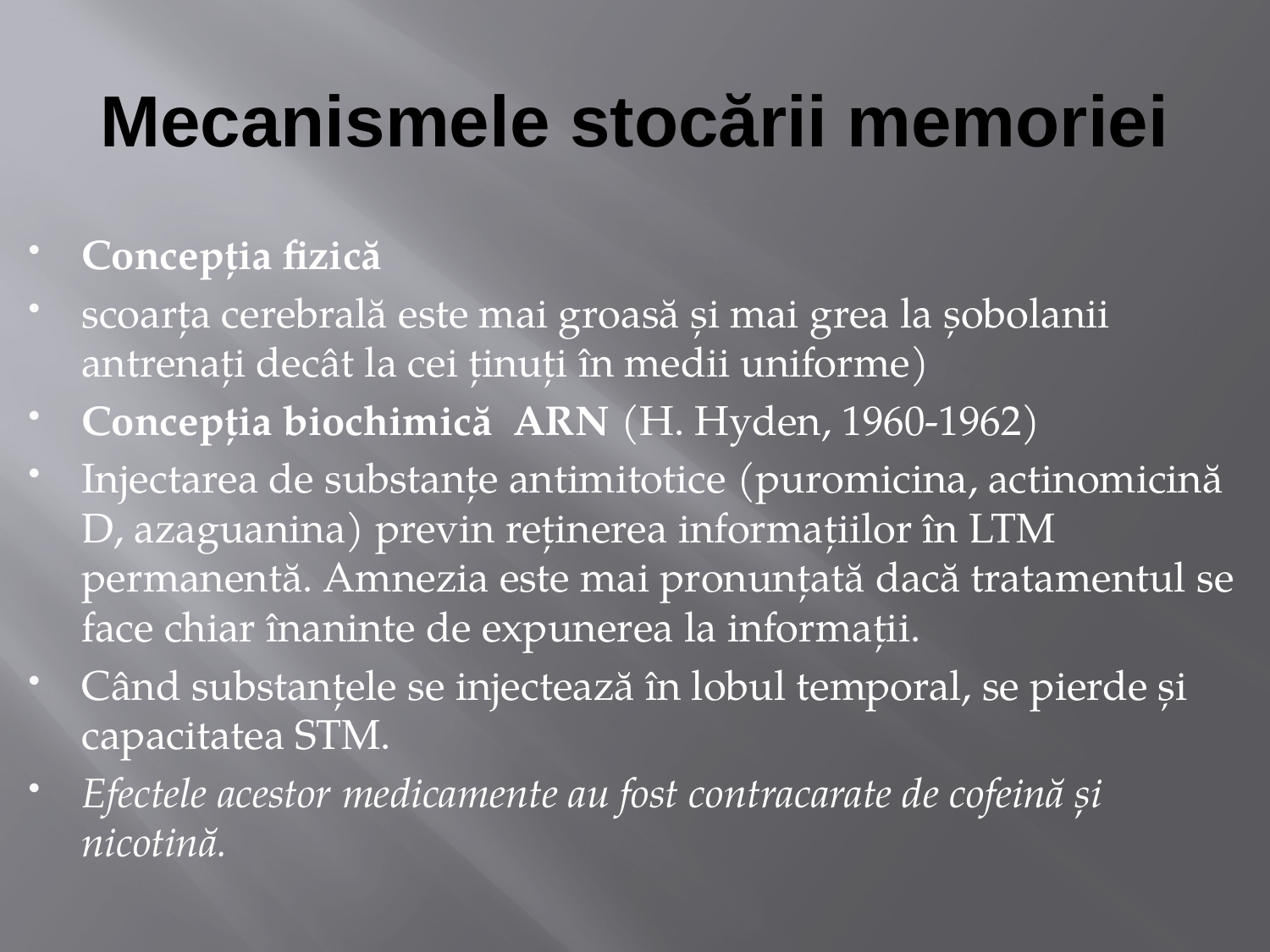

# Mecanismele stocării memoriei
Concepţia fizică
scoarţa cerebrală este mai groasă şi mai grea la şobolanii antrenaţi decât la cei ţinuţi în medii uniforme)
Concepţia biochimică  ARN (H. Hyden, 1960-1962)
Injectarea de substanţe antimitotice (puromicina, actinomicină D, azaguanina) previn reţinerea informaţiilor în LTM permanentă. Amnezia este mai pronunţată dacă tratamentul se face chiar înaninte de expunerea la informaţii.
Când substanţele se injectează în lobul temporal, se pierde şi capacitatea STM.
Efectele acestor medicamente au fost contracarate de cofeină şi nicotină.